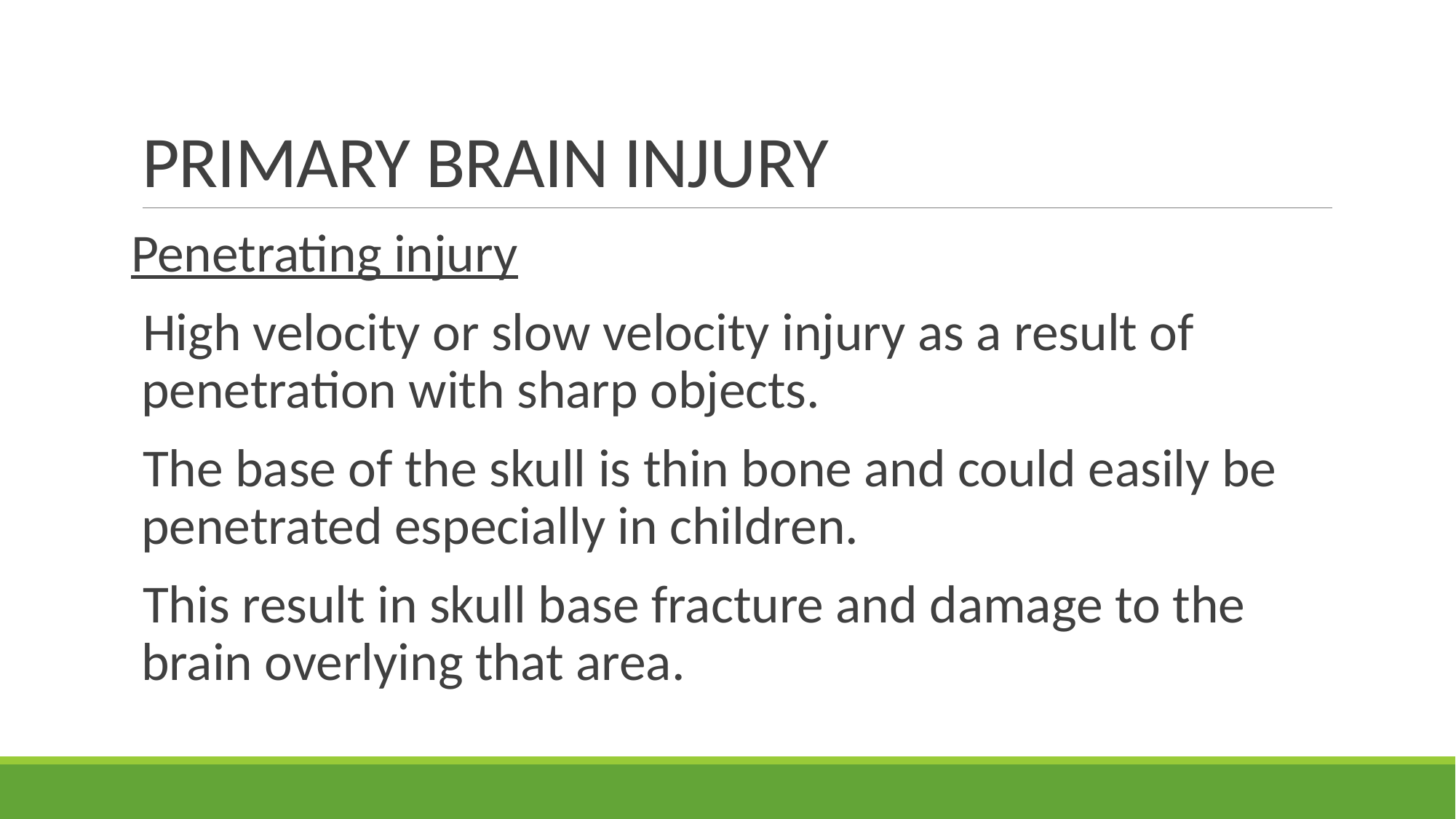

# PRIMARY BRAIN INJURY
Penetrating injury
High velocity or slow velocity injury as a result of penetration with sharp objects.
The base of the skull is thin bone and could easily be penetrated especially in children.
This result in skull base fracture and damage to the brain overlying that area.